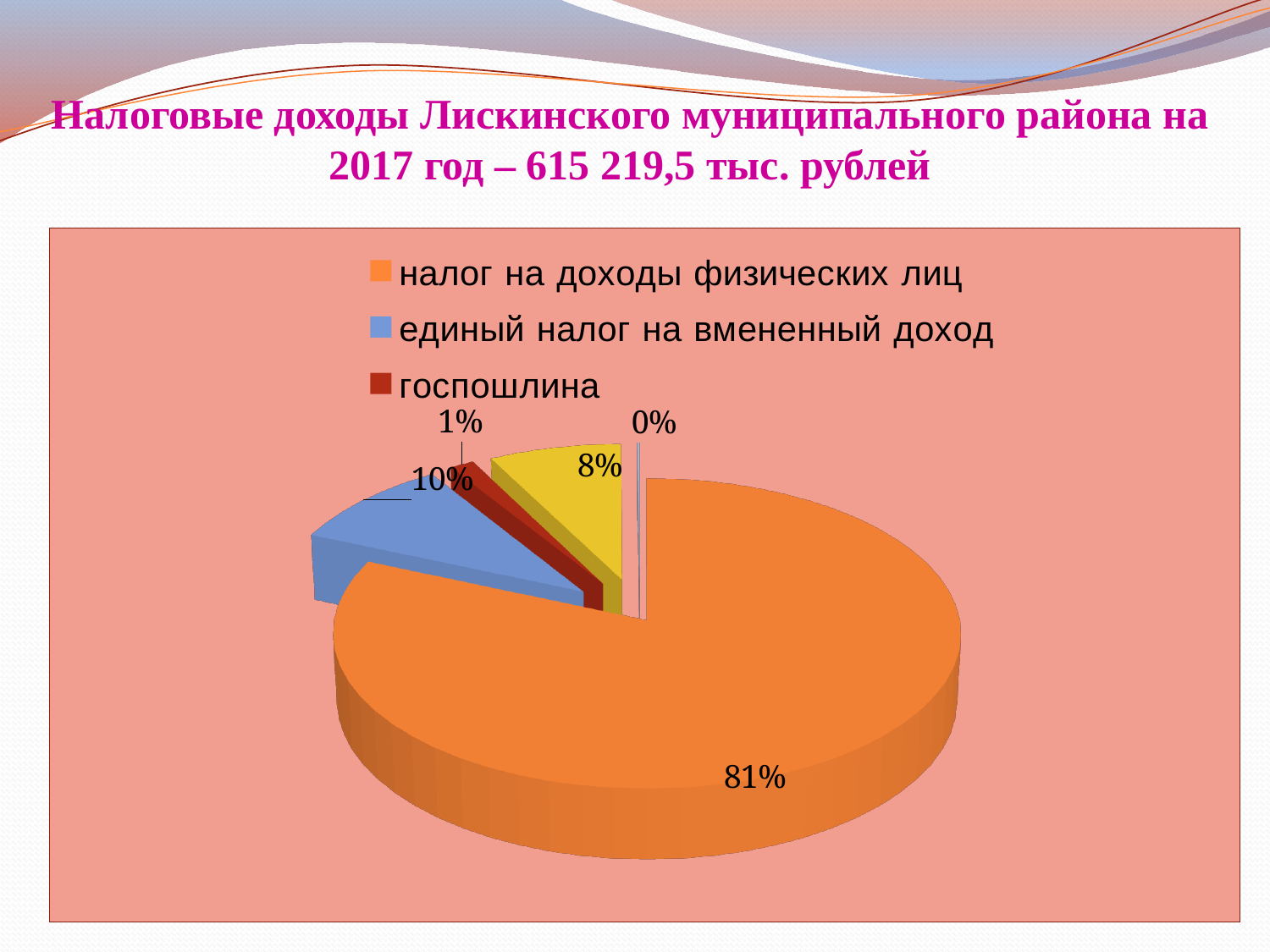

# Налоговые доходы Лискинского муниципального района на 2017 год – 615 219,5 тыс. рублей

[unsupported chart]